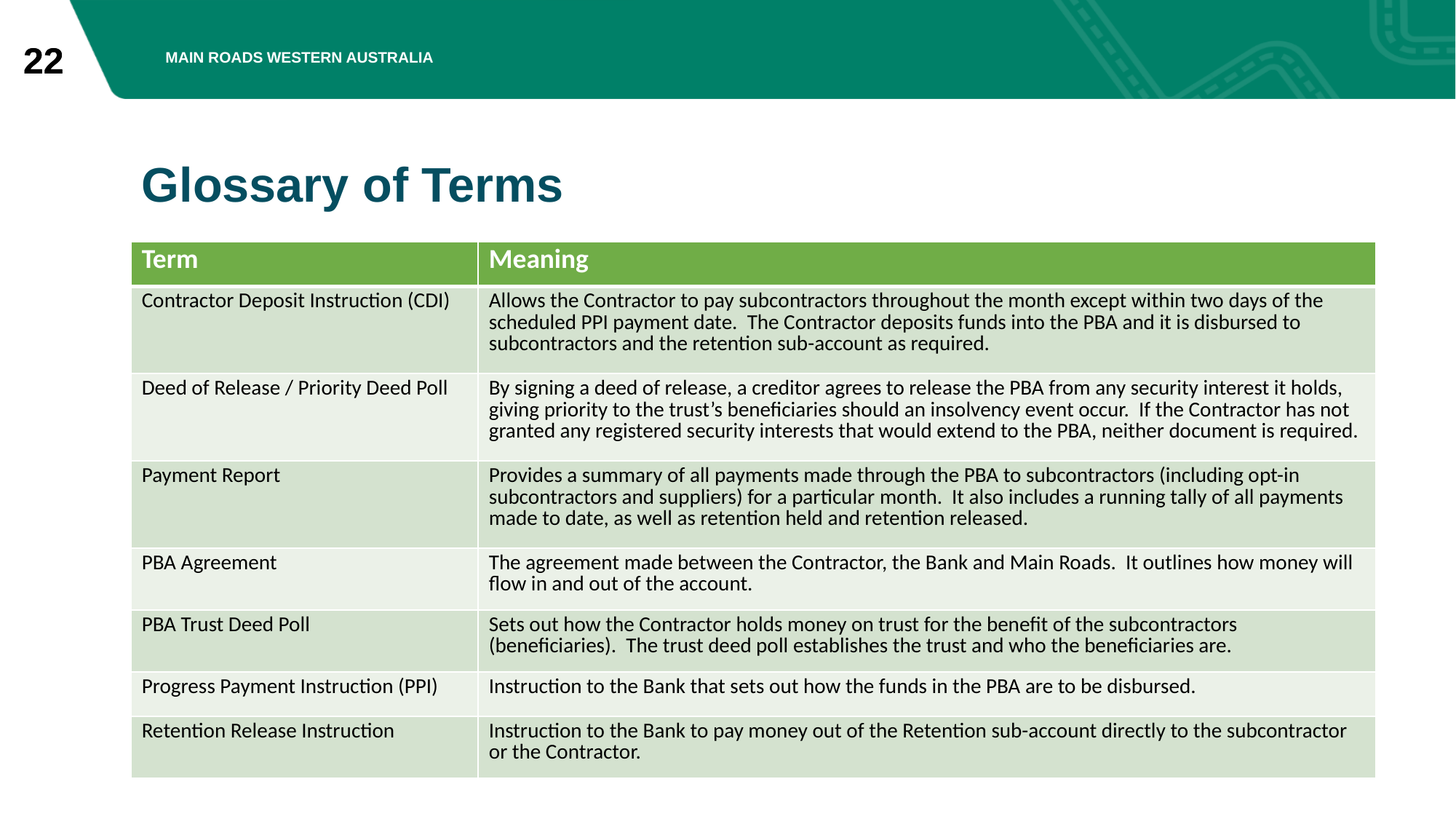

# Glossary of Terms
| Term | Meaning |
| --- | --- |
| Contractor Deposit Instruction (CDI) | Allows the Contractor to pay subcontractors throughout the month except within two days of the scheduled PPI payment date. The Contractor deposits funds into the PBA and it is disbursed to subcontractors and the retention sub-account as required. |
| Deed of Release / Priority Deed Poll | By signing a deed of release, a creditor agrees to release the PBA from any security interest it holds, giving priority to the trust’s beneficiaries should an insolvency event occur. If the Contractor has not granted any registered security interests that would extend to the PBA, neither document is required. |
| Payment Report | Provides a summary of all payments made through the PBA to subcontractors (including opt-in subcontractors and suppliers) for a particular month. It also includes a running tally of all payments made to date, as well as retention held and retention released. |
| PBA Agreement | The agreement made between the Contractor, the Bank and Main Roads. It outlines how money will flow in and out of the account. |
| PBA Trust Deed Poll | Sets out how the Contractor holds money on trust for the benefit of the subcontractors (beneficiaries). The trust deed poll establishes the trust and who the beneficiaries are. |
| Progress Payment Instruction (PPI) | Instruction to the Bank that sets out how the funds in the PBA are to be disbursed. |
| Retention Release Instruction | Instruction to the Bank to pay money out of the Retention sub-account directly to the subcontractor or the Contractor. |